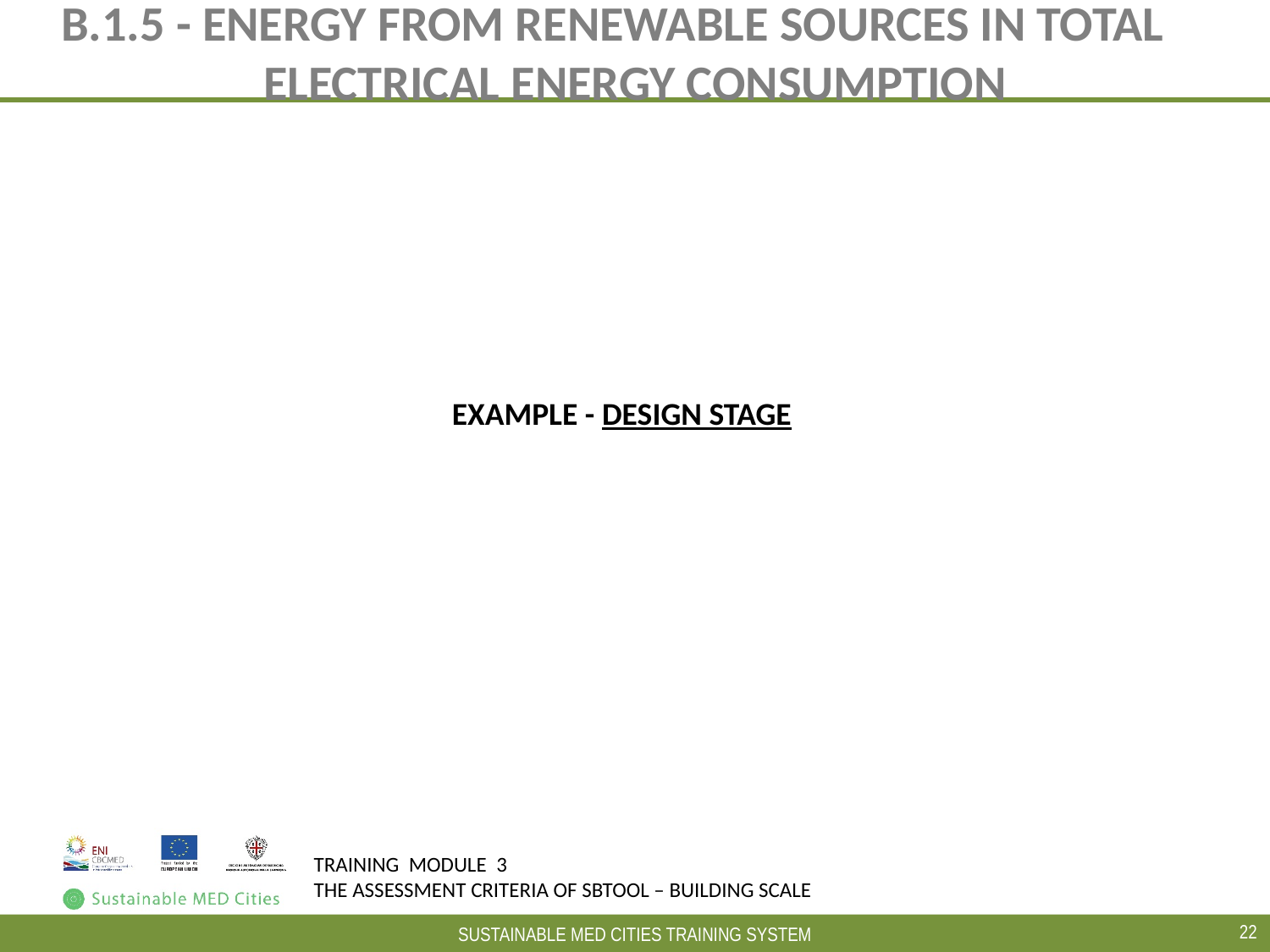

# B.1.5 - ENERGY FROM RENEWABLE SOURCES IN TOTAL     ELECTRICAL ENERGY CONSUMPTION

EXAMPLE - DESIGN STAGE

22